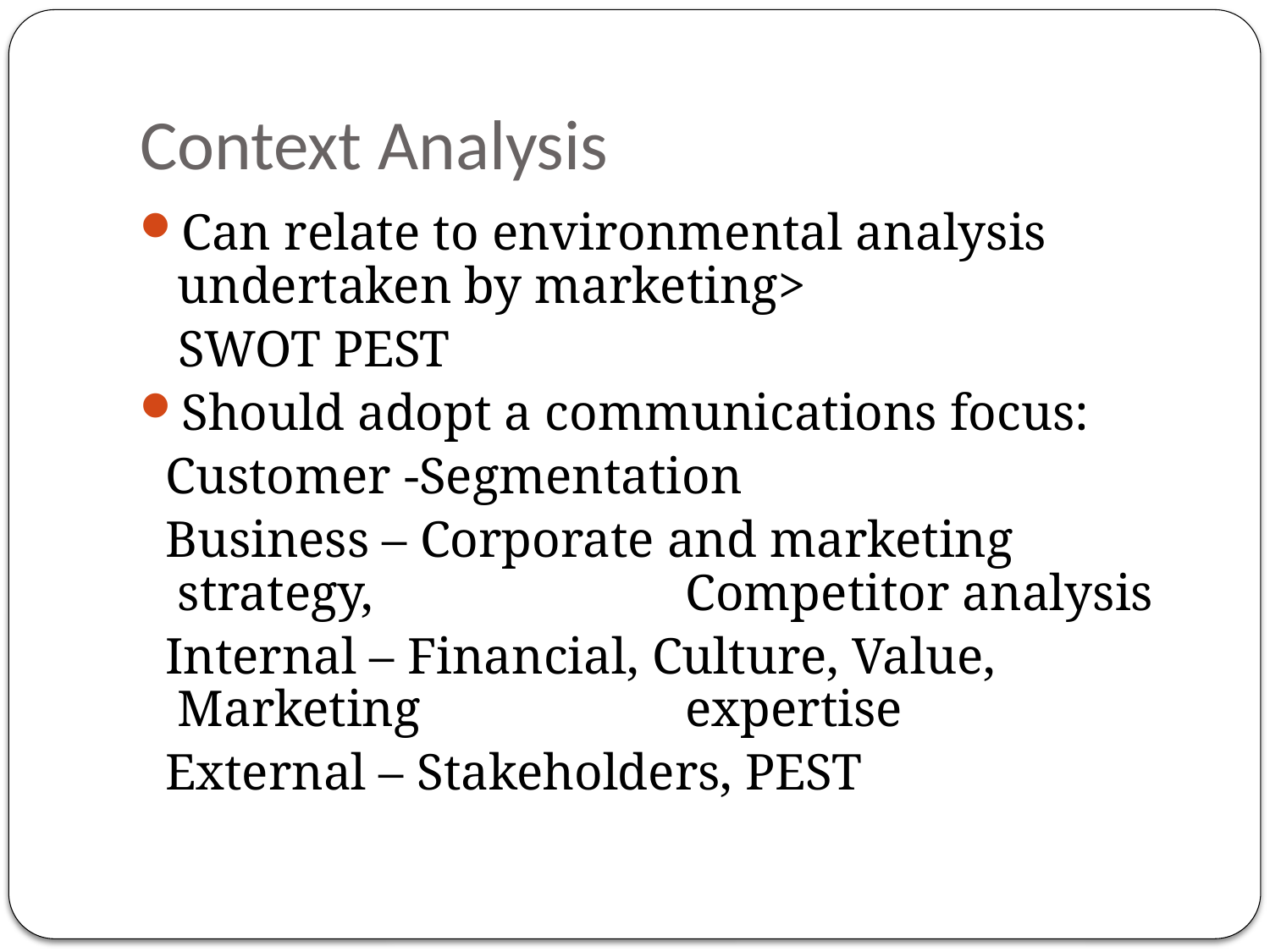

# Context Analysis
Can relate to environmental analysis undertaken by marketing>
   SWOT PEST
Should adopt a communications focus:
  Customer -Segmentation
  Business – Corporate and marketing strategy, 			Competitor analysis
  Internal – Financial, Culture, Value, Marketing 		expertise
  External – Stakeholders, PEST